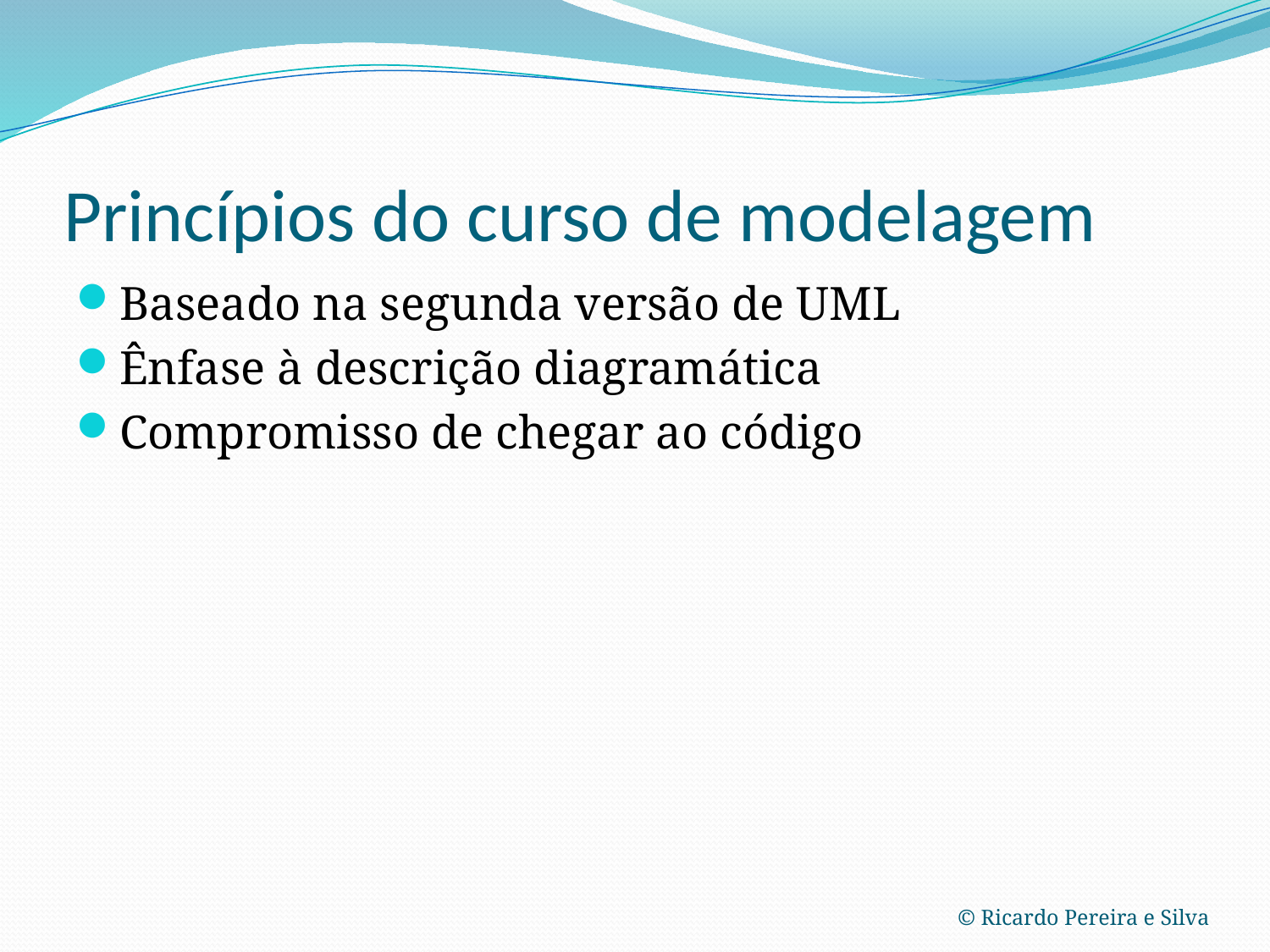

# Princípios do curso de modelagem
Baseado na segunda versão de UML
Ênfase à descrição diagramática
Compromisso de chegar ao código
© Ricardo Pereira e Silva